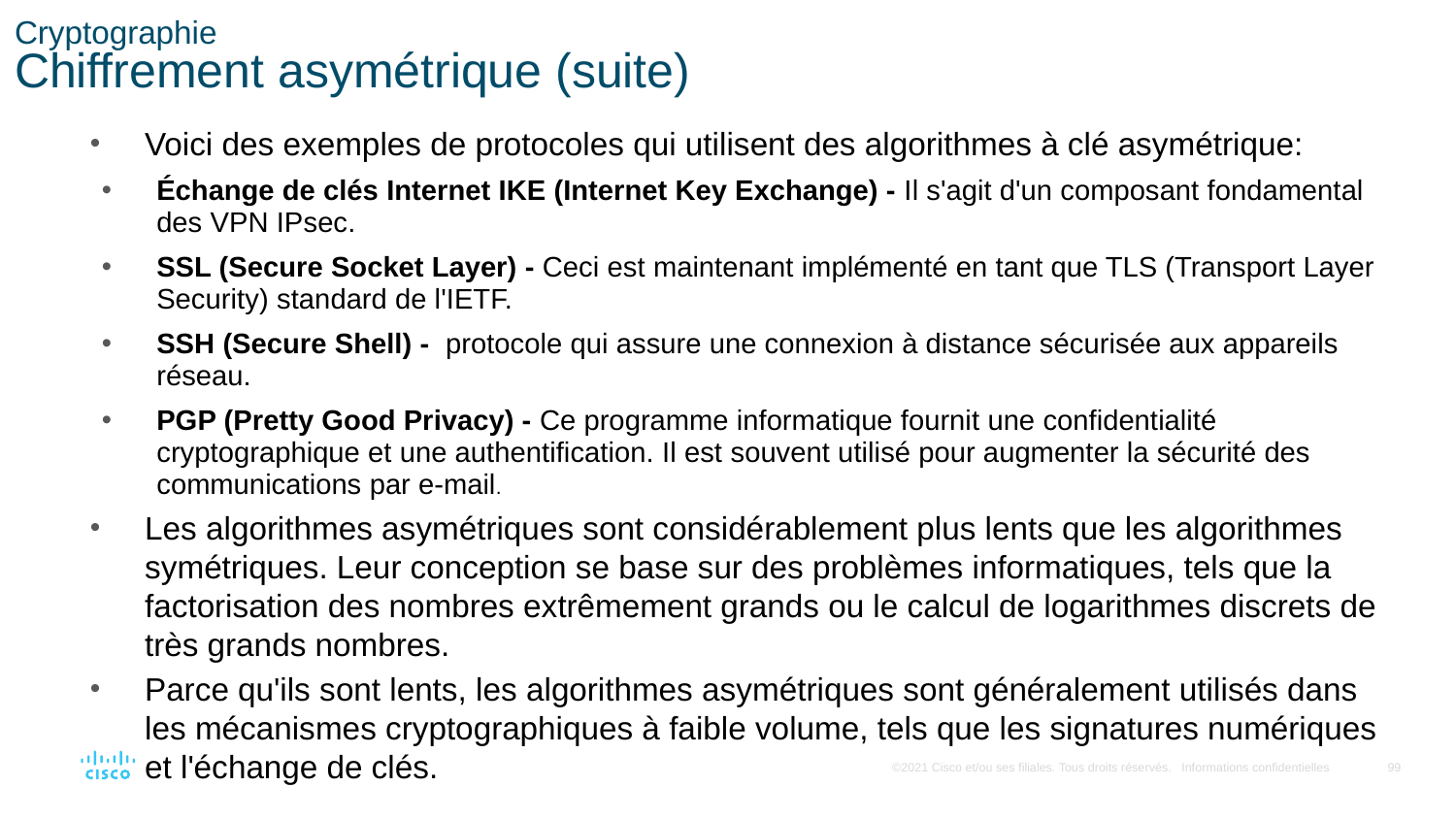

# Cryptographie Chiffrement asymétrique (suite)
Voici des exemples de protocoles qui utilisent des algorithmes à clé asymétrique:
Échange de clés Internet IKE (Internet Key Exchange) - Il s'agit d'un composant fondamental des VPN IPsec.
SSL (Secure Socket Layer) - Ceci est maintenant implémenté en tant que TLS (Transport Layer Security) standard de l'IETF.
SSH (Secure Shell) -  protocole qui assure une connexion à distance sécurisée aux appareils réseau.
PGP (Pretty Good Privacy) - Ce programme informatique fournit une confidentialité cryptographique et une authentification. Il est souvent utilisé pour augmenter la sécurité des communications par e-mail.
Les algorithmes asymétriques sont considérablement plus lents que les algorithmes symétriques. Leur conception se base sur des problèmes informatiques, tels que la factorisation des nombres extrêmement grands ou le calcul de logarithmes discrets de très grands nombres.
Parce qu'ils sont lents, les algorithmes asymétriques sont généralement utilisés dans les mécanismes cryptographiques à faible volume, tels que les signatures numériques et l'échange de clés.